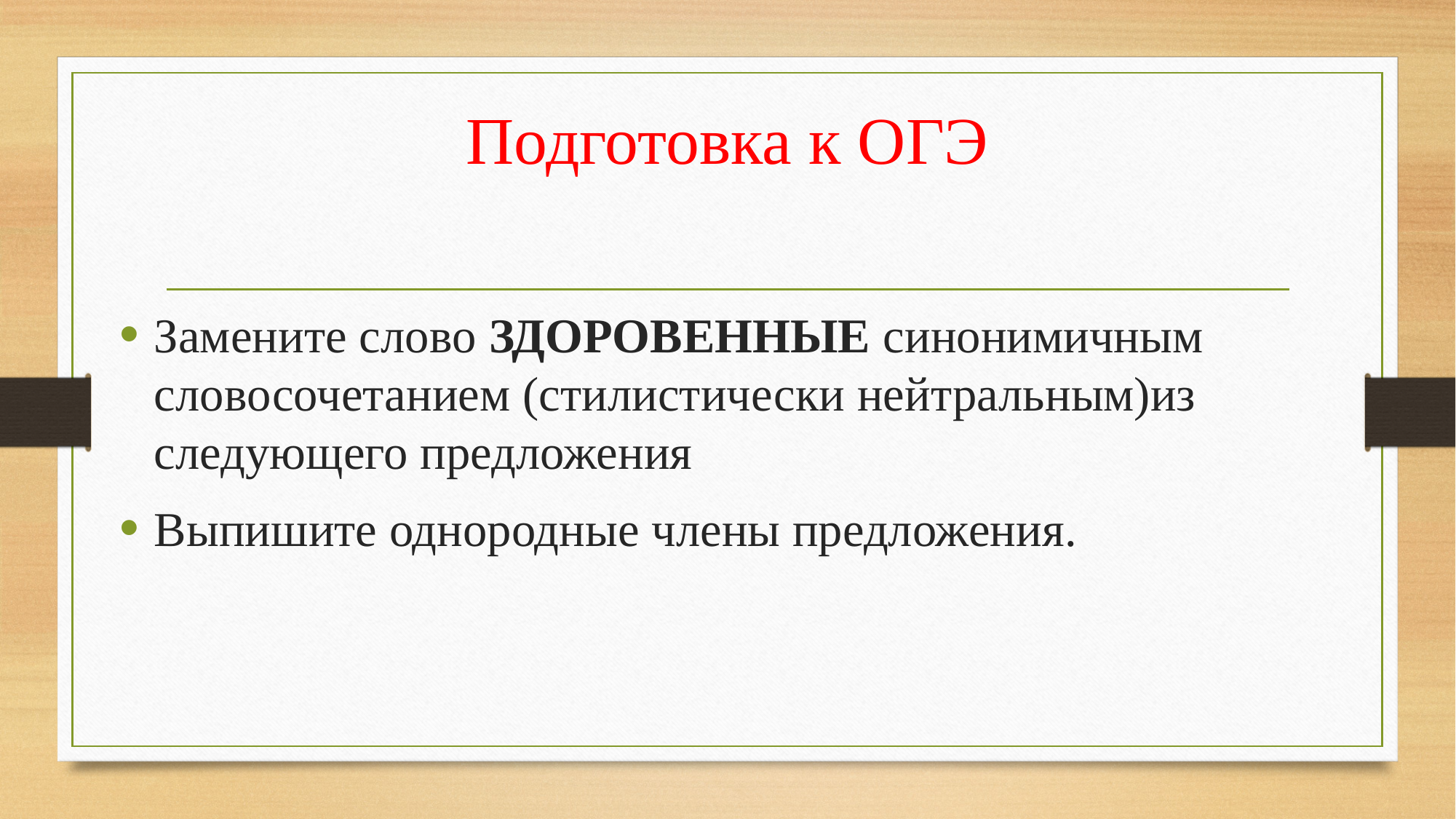

# Подготовка к ОГЭ

Замените слово ЗДОРОВЕННЫЕ синонимичным словосочетанием (стилистически нейтральным)из следующего предложения
Выпишите однородные члены предложения.